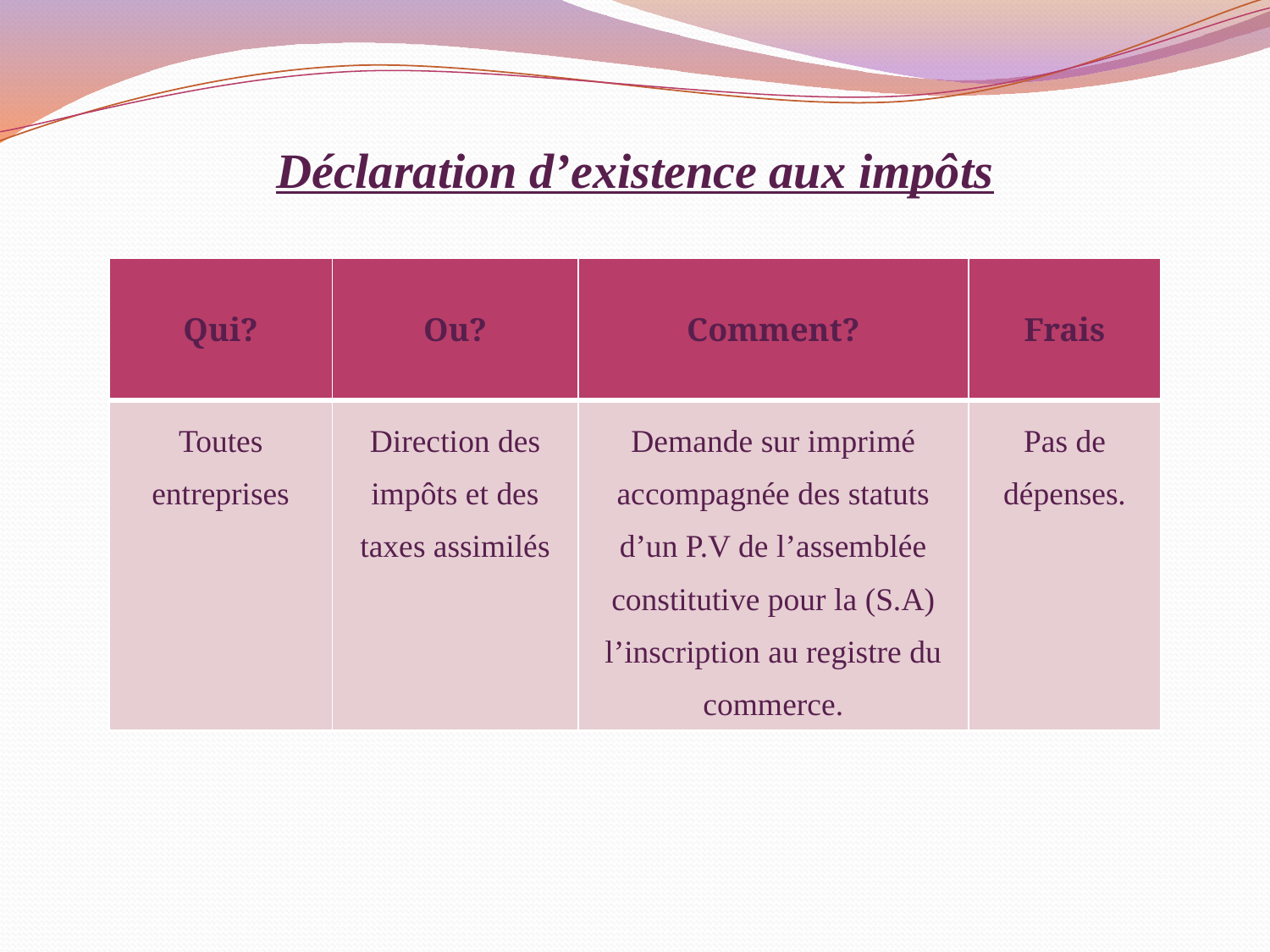

# Déclaration d’existence aux impôts
| Qui? | Ou? | Comment? | Frais |
| --- | --- | --- | --- |
| Toutes entreprises | Direction des impôts et des taxes assimilés | Demande sur imprimé accompagnée des statuts d’un P.V de l’assemblée constitutive pour la (S.A) l’inscription au registre du commerce. | Pas de dépenses. |